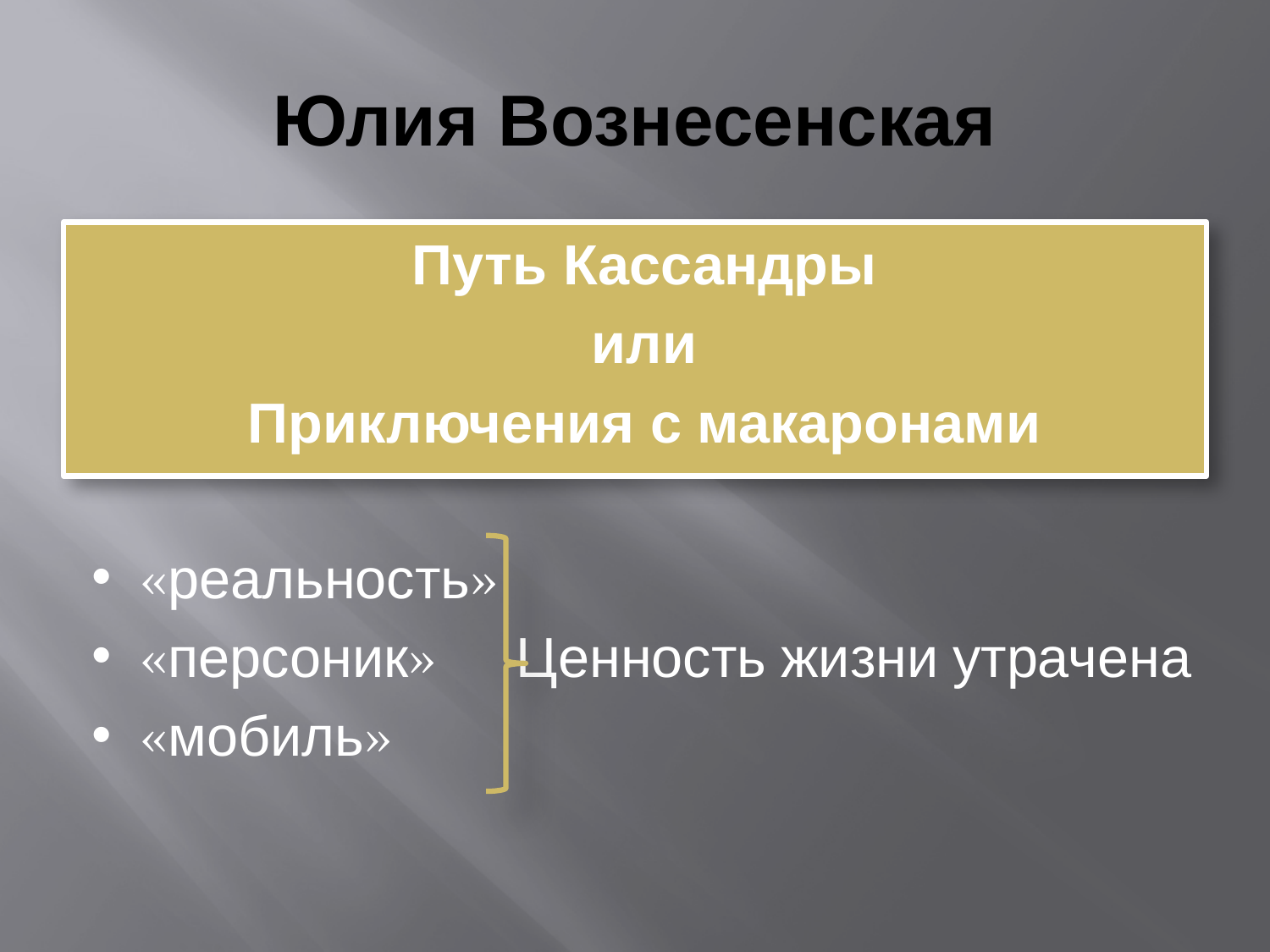

# Юлия Вознесенская
Путь Кассандры
или
Приключения с макаронами
«реальность»
«персоник»
«мобиль»

Ценность жизни утрачена